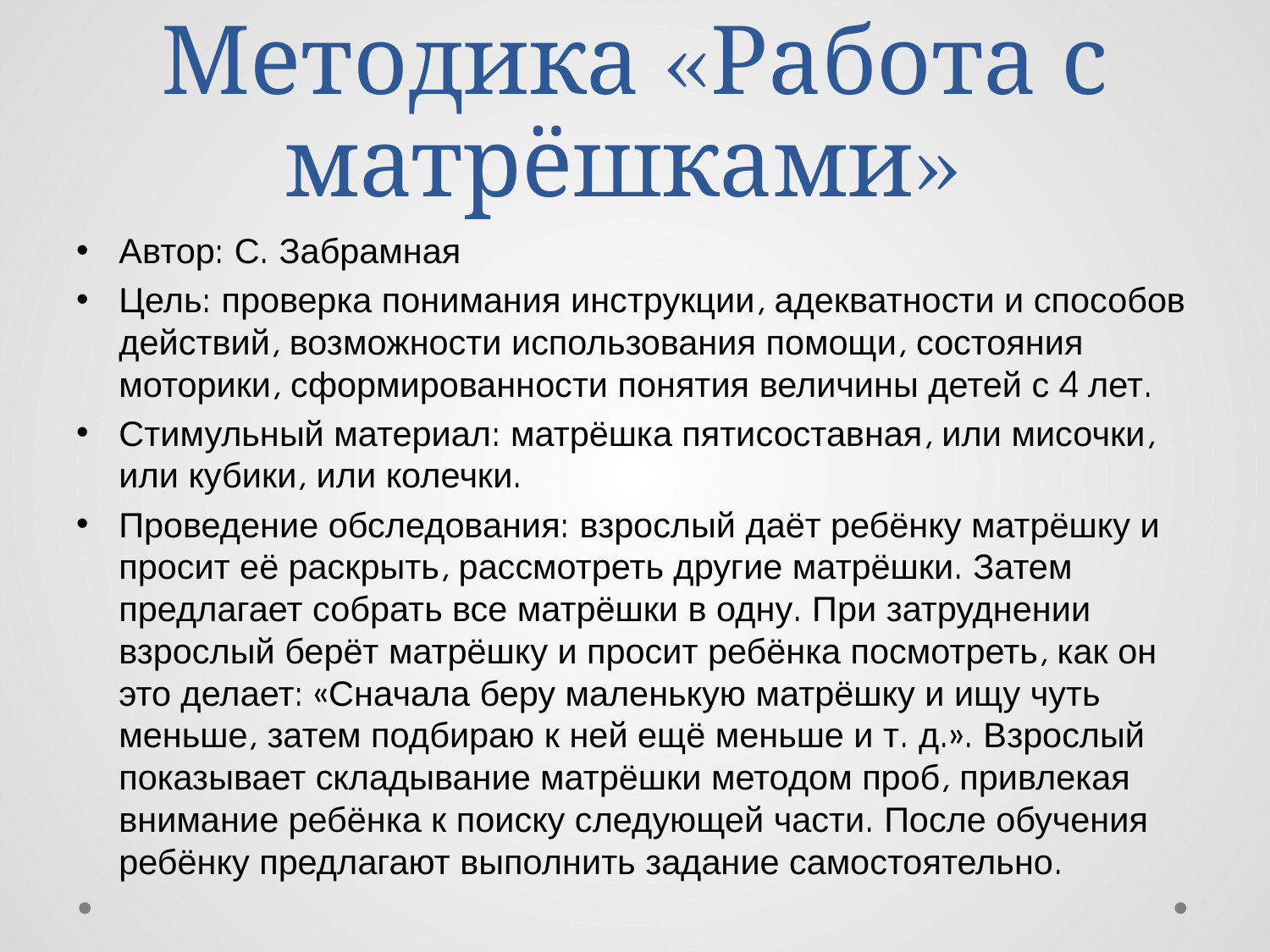

# Методика «Работа с матрёшками»
Автор: С. Забрамная
Цель: проверка понимания инструкции, адекватности и способов действий, возможности использования помощи, состояния моторики, сформированности понятия величины детей с 4 лет.
Стимульный материал: матрёшка пятисоставная, или мисочки, или кубики, или колечки.
Проведение обследования: взрослый даёт ребёнку матрёшку и просит её раскрыть, рассмотреть другие матрёшки. Затем предлагает собрать все матрёшки в одну. При затруднении взрослый берёт матрёшку и просит ребёнка посмотреть, как он это делает: «Сначала беру маленькую матрёшку и ищу чуть меньше, затем подбираю к ней ещё меньше и т. д.». Взрослый показывает складывание матрёшки методом проб, привлекая внимание ребёнка к поиску следующей части. После обучения ребёнку предлагают выполнить задание самостоятельно.